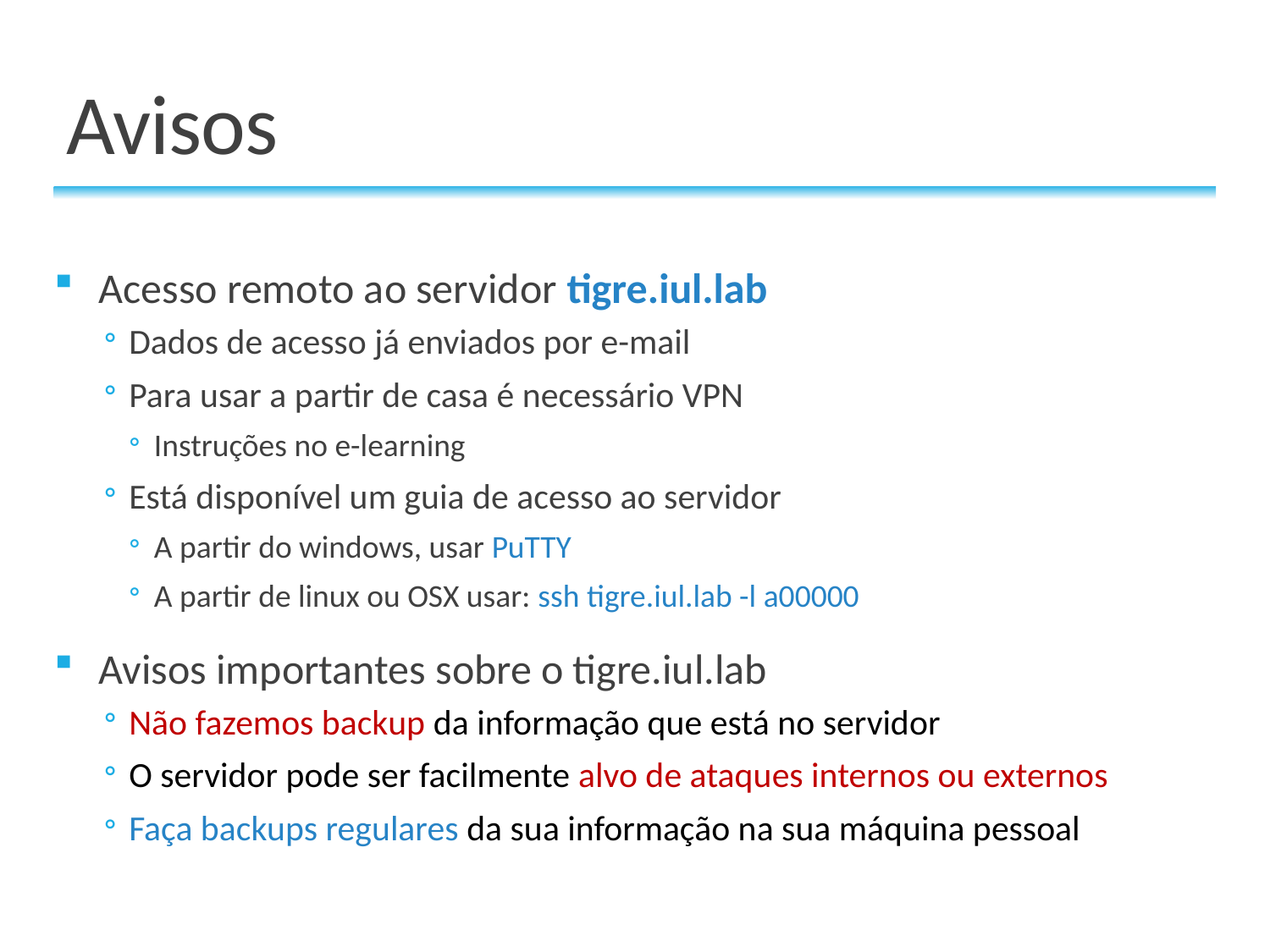

# Avisos
Acesso remoto ao servidor tigre.iul.lab
Dados de acesso já enviados por e-mail
Para usar a partir de casa é necessário VPN
Instruções no e-learning
Está disponível um guia de acesso ao servidor
A partir do windows, usar PuTTY
A partir de linux ou OSX usar: ssh tigre.iul.lab -l a00000
Avisos importantes sobre o tigre.iul.lab
Não fazemos backup da informação que está no servidor
O servidor pode ser facilmente alvo de ataques internos ou externos
Faça backups regulares da sua informação na sua máquina pessoal